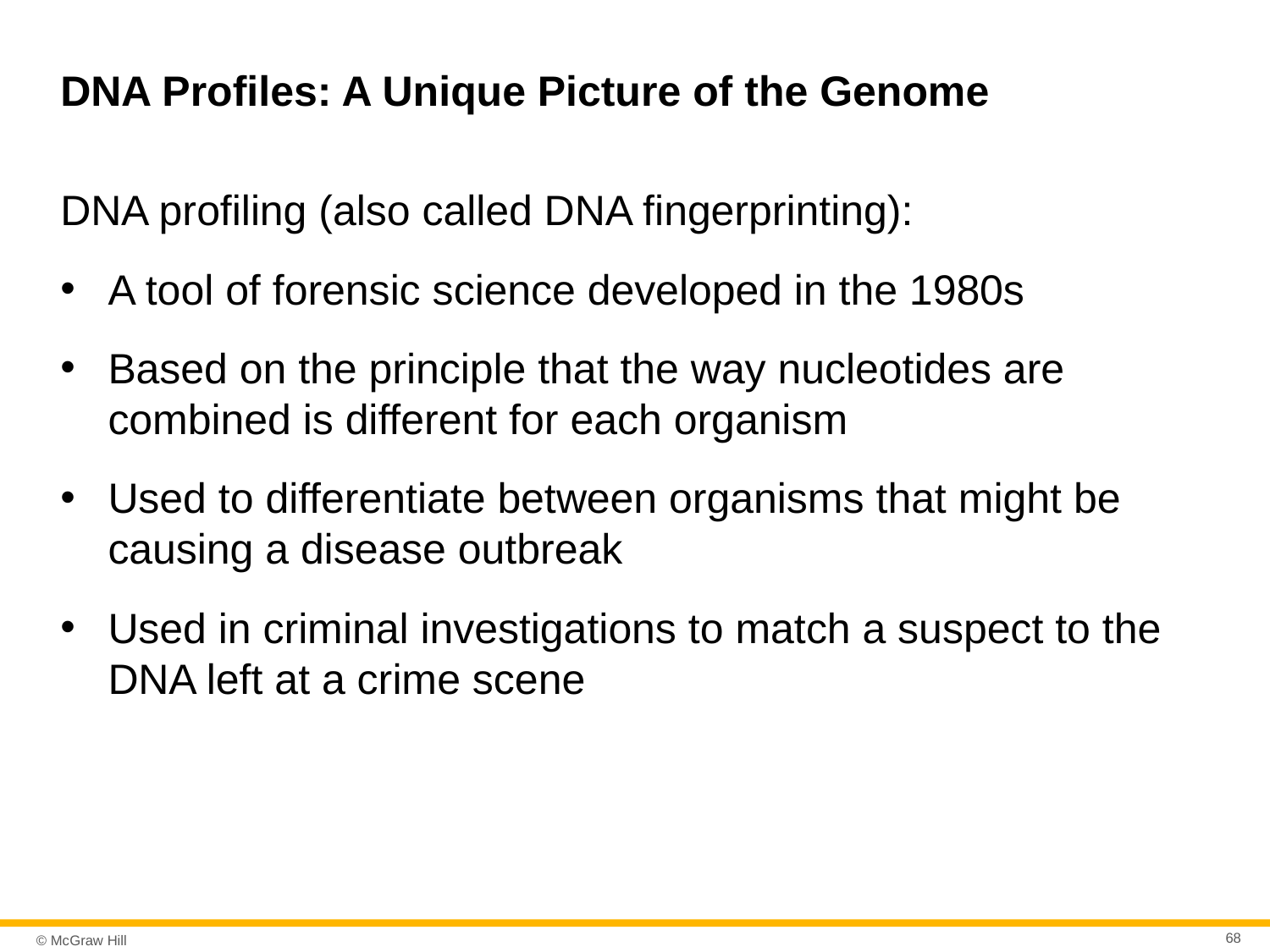

# DNA Profiles: A Unique Picture of the Genome
DNA profiling (also called DNA fingerprinting):
A tool of forensic science developed in the 1980s
Based on the principle that the way nucleotides are combined is different for each organism
Used to differentiate between organisms that might be causing a disease outbreak
Used in criminal investigations to match a suspect to the DNA left at a crime scene